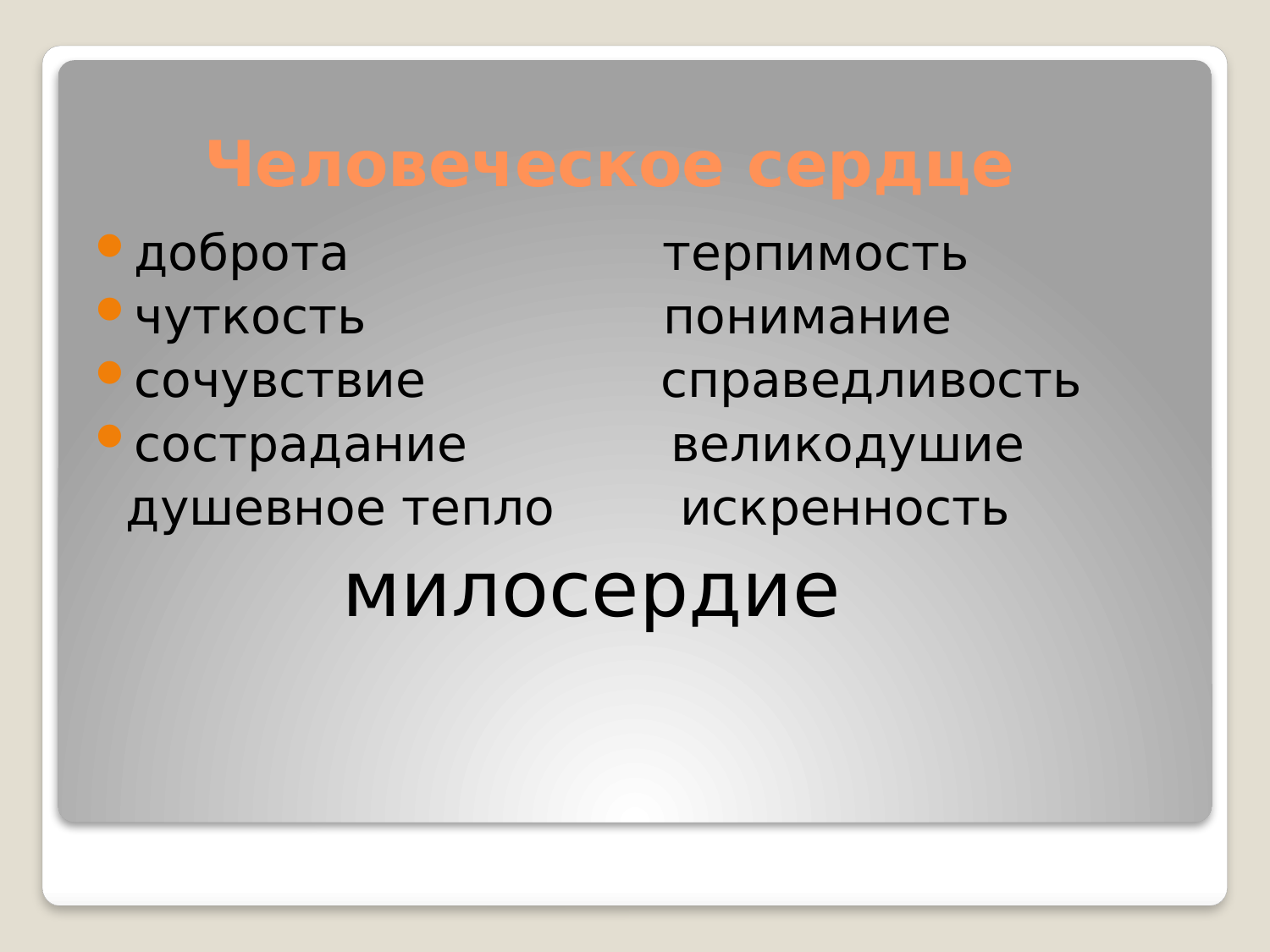

# Человеческое сердце
доброта                    терпимость
чуткость                   понимание
сочувствие               справедливость
сострадание             великодушие
  душевное тепло        искренность
          милосердие